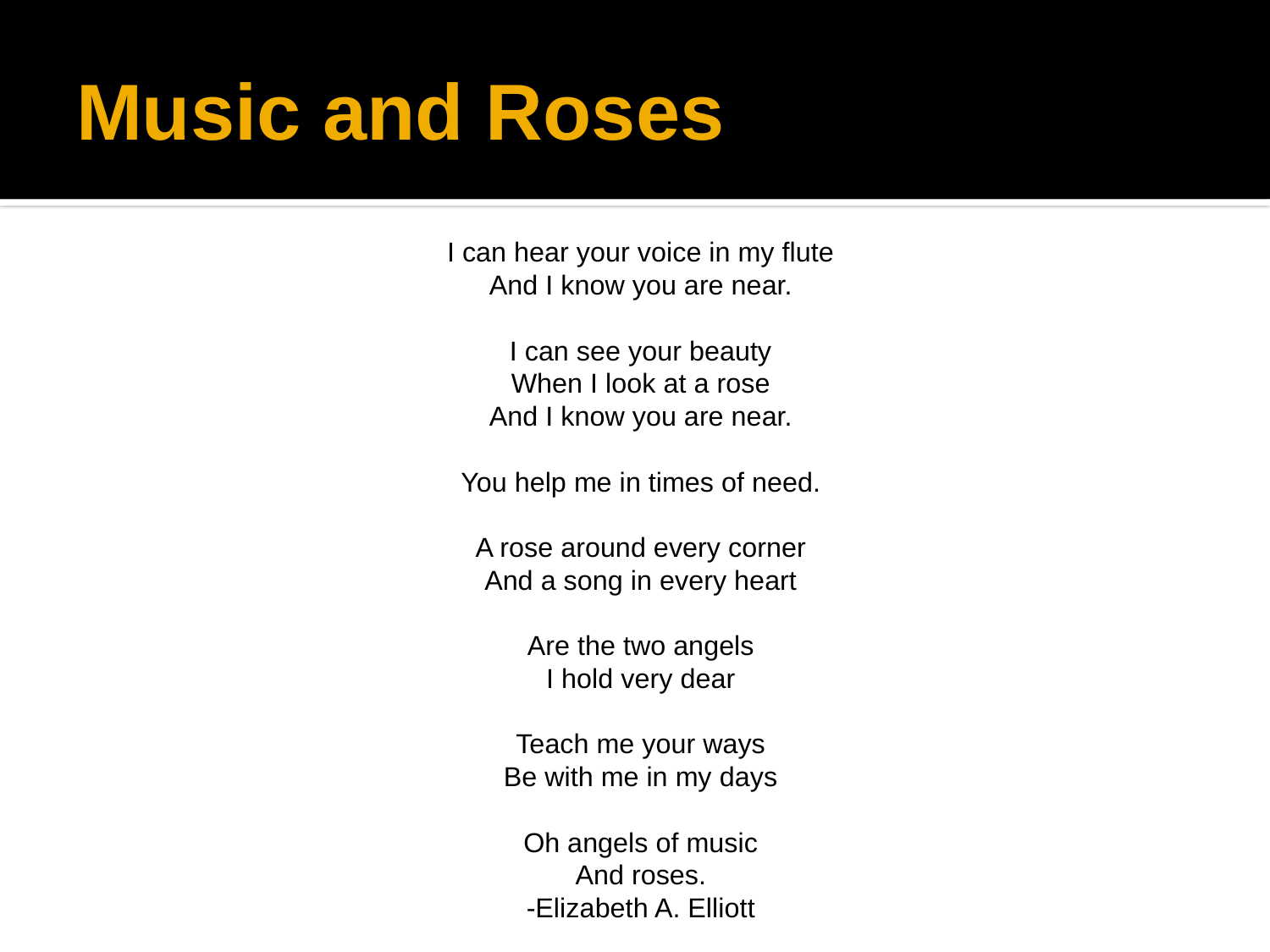

# Music and Roses
I can hear your voice in my flute
And I know you are near.

I can see your beauty
When I look at a rose
And I know you are near.

You help me in times of need.

A rose around every corner
And a song in every heart

Are the two angels
I hold very dear

Teach me your ways
Be with me in my days

Oh angels of music
And roses.
-Elizabeth A. Elliott